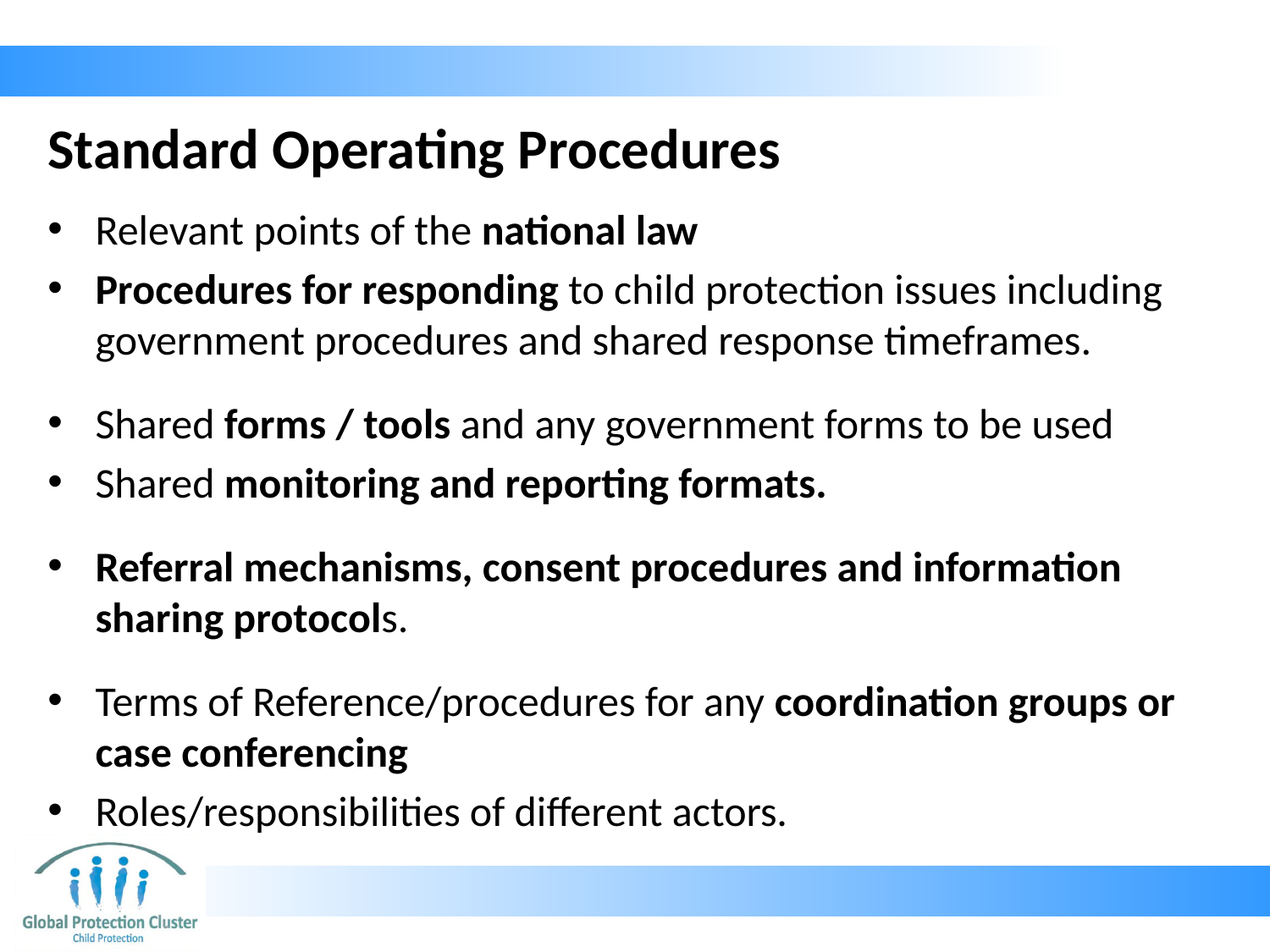

# Standard Operating Procedures
Relevant points of the national law
Procedures for responding to child protection issues including government procedures and shared response timeframes.

Shared forms / tools and any government forms to be used
Shared monitoring and reporting formats.

Referral mechanisms, consent procedures and information sharing protocols.

Terms of Reference/procedures for any coordination groups or case conferencing
Roles/responsibilities of different actors.